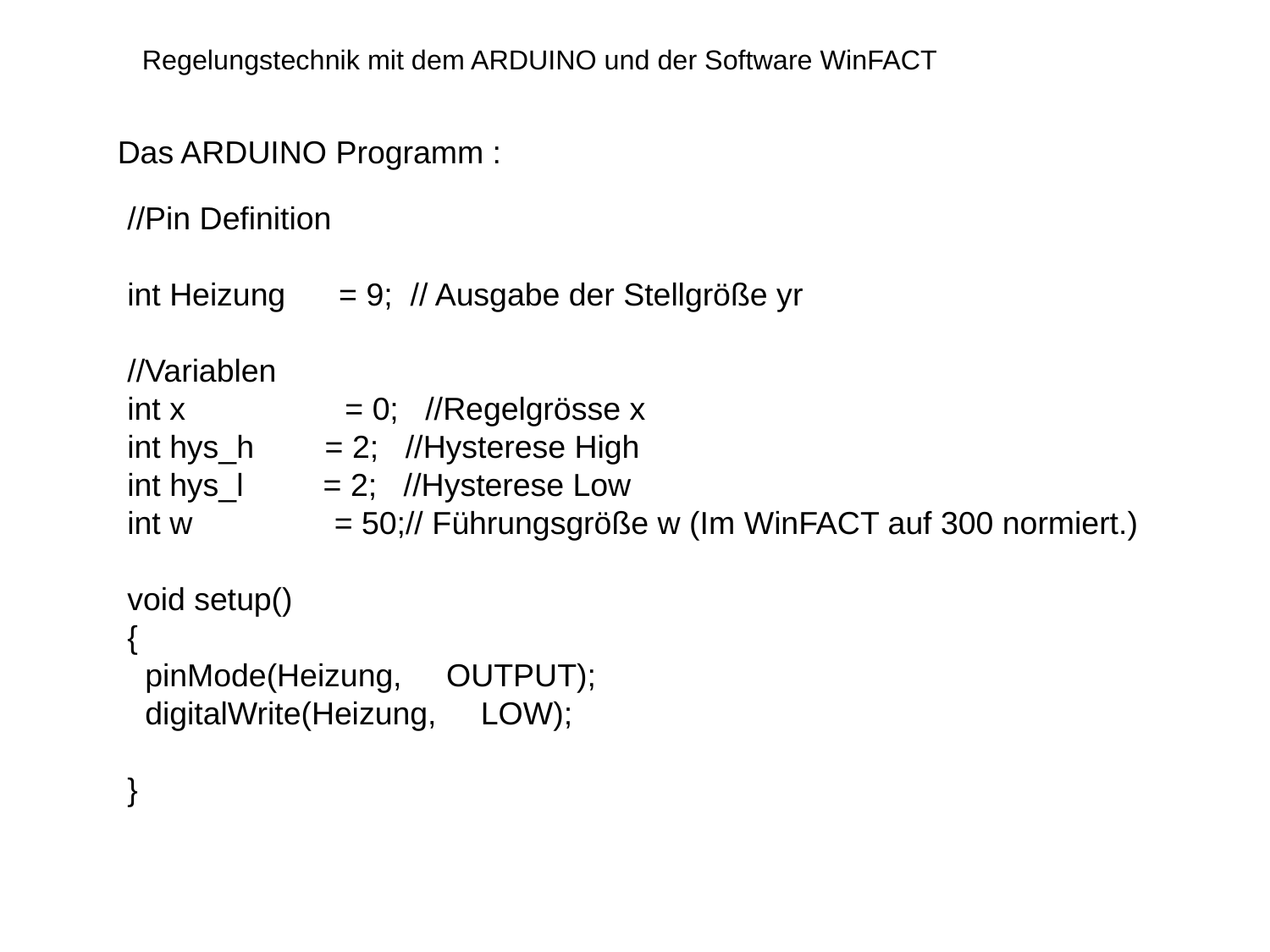

Regelungstechnik mit dem ARDUINO und der Software WinFACT
Das ARDUINO Programm :
//Pin Definition

int Heizung      = 9;  // Ausgabe der Stellgröße yr

//Variablen
int x                  = 0;   //Regelgrösse x
int hys_h        = 2;   //Hysterese High
int hys_l         = 2;   //Hysterese Low
int w                = 50;// Führungsgröße w (Im WinFACT auf 300 normiert.)

void setup()
{
  pinMode(Heizung,     OUTPUT);
  digitalWrite(Heizung,     LOW);

}